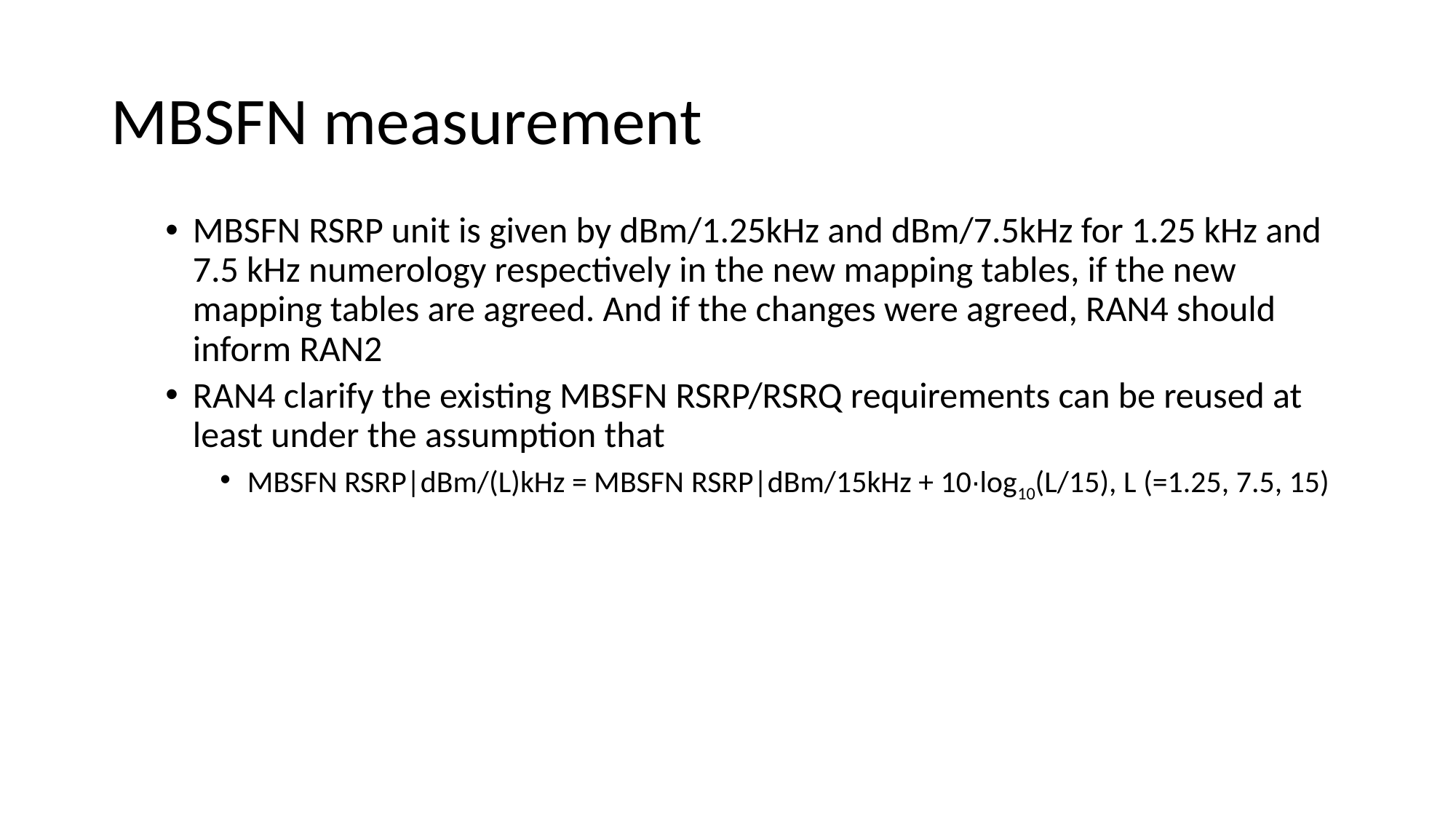

# MBSFN measurement
MBSFN RSRP unit is given by dBm/1.25kHz and dBm/7.5kHz for 1.25 kHz and 7.5 kHz numerology respectively in the new mapping tables, if the new mapping tables are agreed. And if the changes were agreed, RAN4 should inform RAN2
RAN4 clarify the existing MBSFN RSRP/RSRQ requirements can be reused at least under the assumption that
MBSFN RSRP|dBm/(L)kHz = MBSFN RSRP|dBm/15kHz + 10∙log10(L/15), L (=1.25, 7.5, 15)